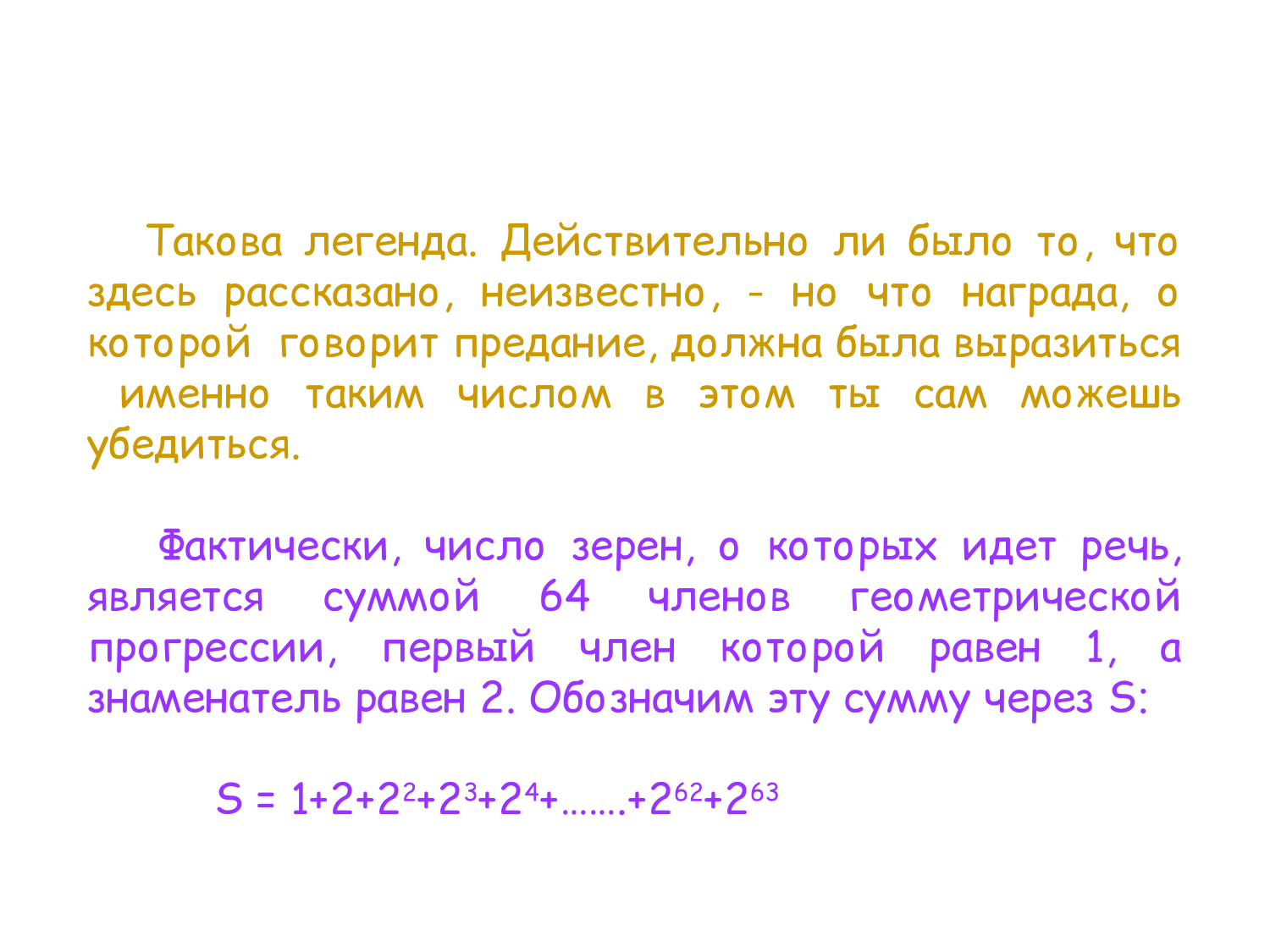

Такова легенда. Действительно ли было то, что здесь рассказано, неизвестно, - но что награда, о которой  говорит предание, должна была выразиться  именно таким числом в этом ты сам можешь убедиться.

   Фактически, число зерен, о которых идет речь, является суммой 64 членов геометрической прогрессии, первый член которой равен 1, а знаменатель равен 2. Обозначим эту сумму через S:

          S = 1+2+22+23+24+…….+262+263